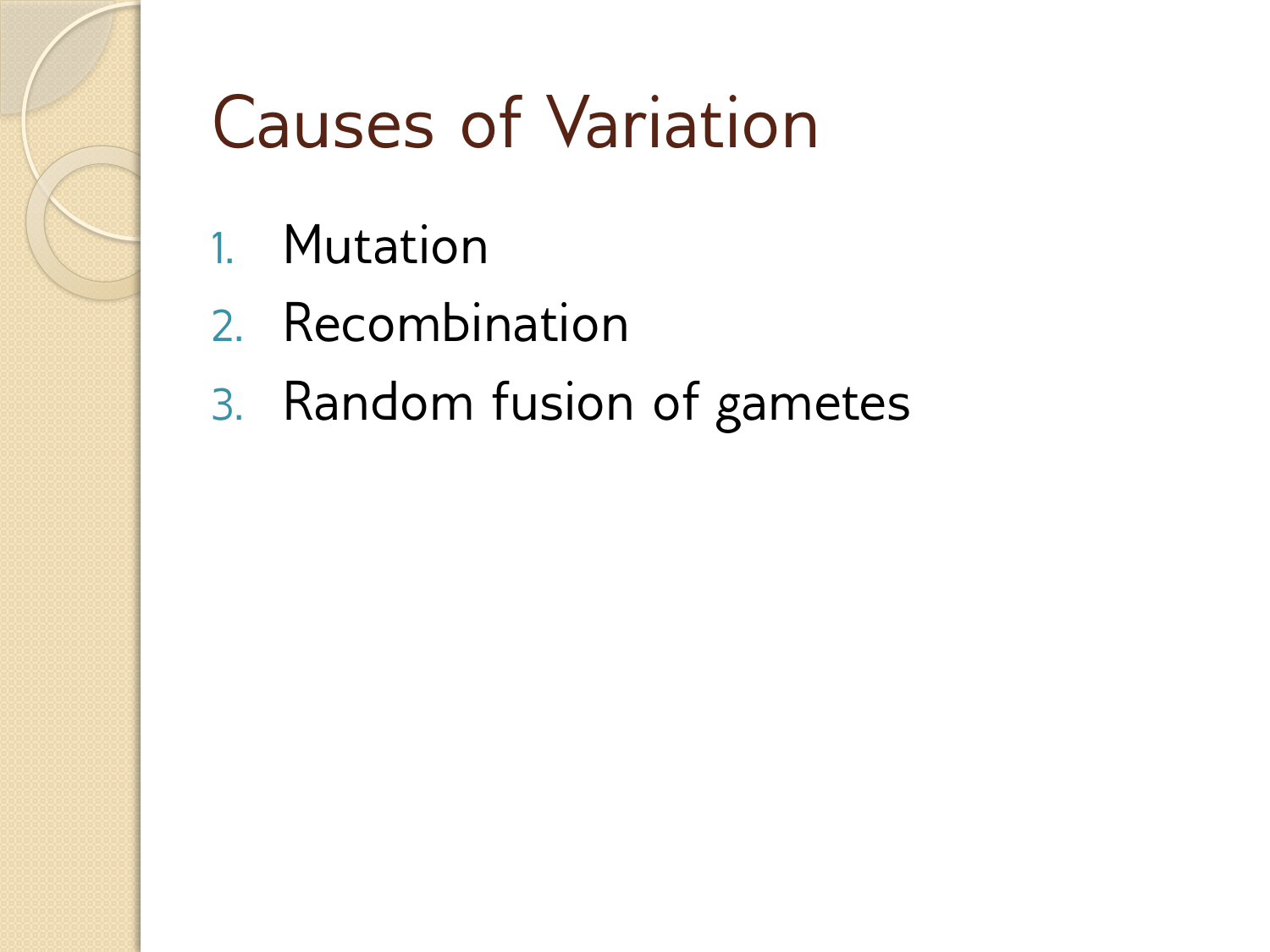

# Causes of Variation
Mutation
Recombination
Random fusion of gametes